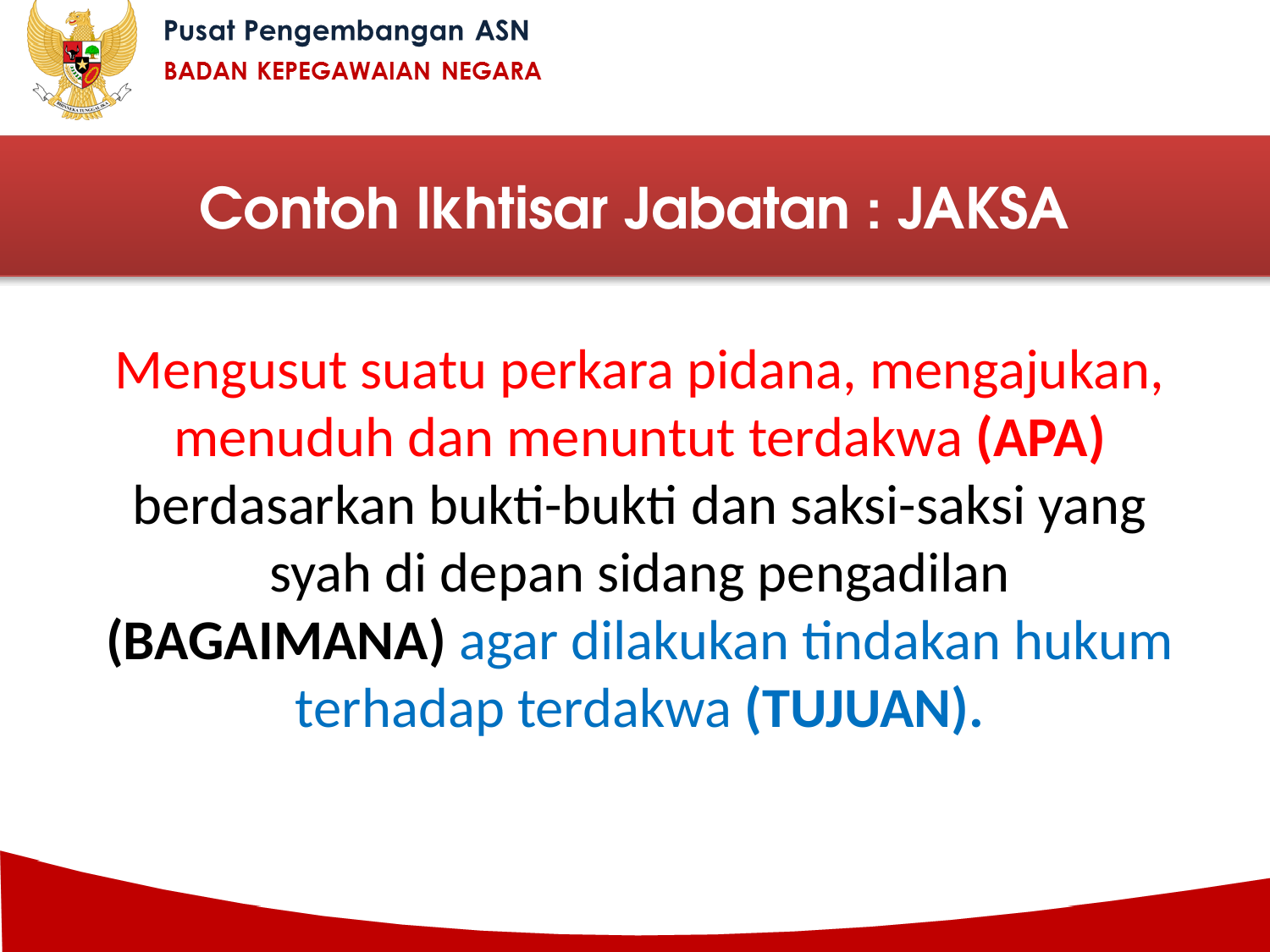

Contoh Ikhtisar Jabatan : JAKSA
	Mengusut suatu perkara pidana, mengajukan, menuduh dan menuntut terdakwa (APA) berdasarkan bukti-bukti dan saksi-saksi yang syah di depan sidang pengadilan (BAGAIMANA) agar dilakukan tindakan hukum terhadap terdakwa (TUJUAN).